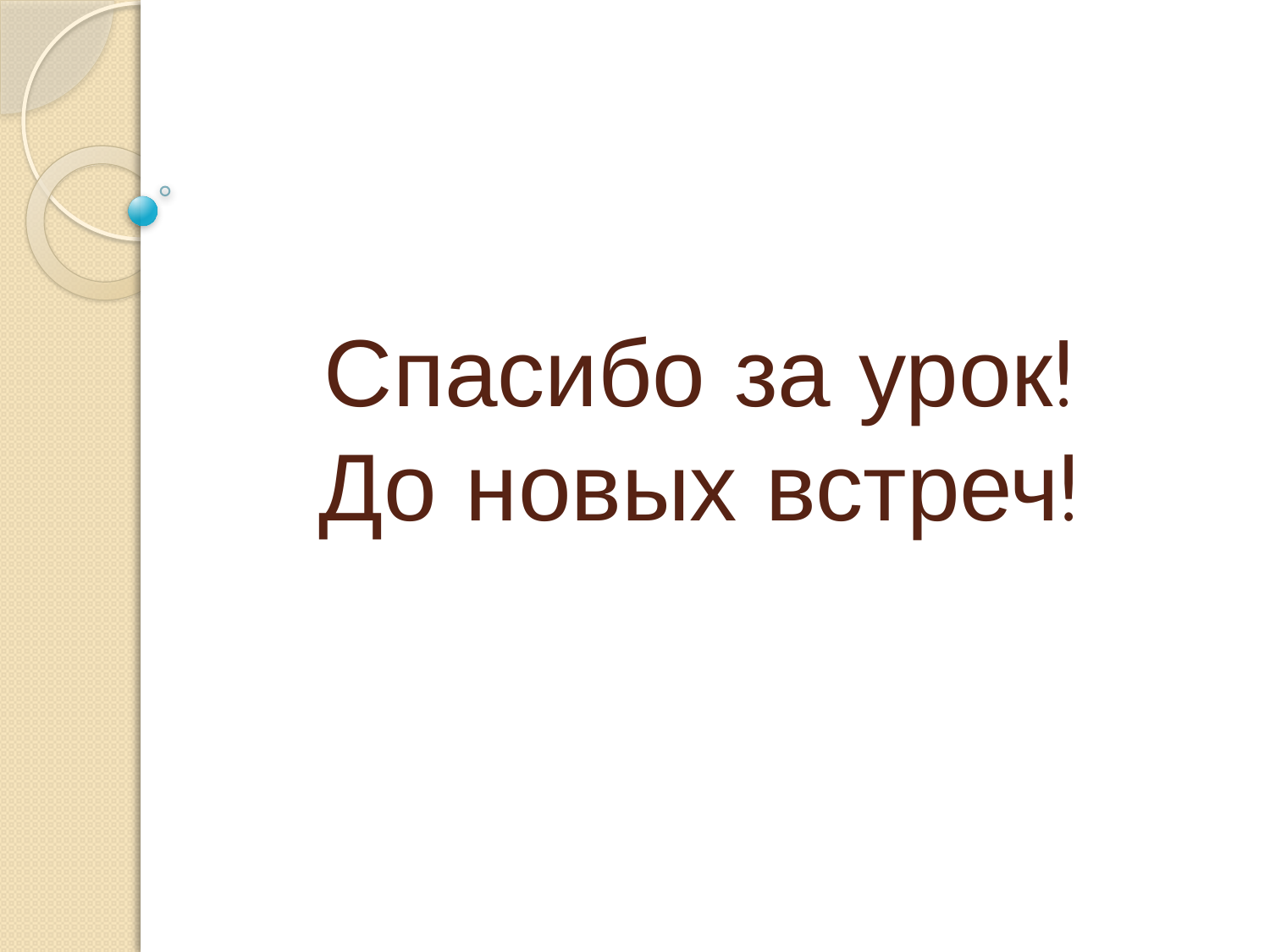

# Спасибо за урок! До новых встреч!